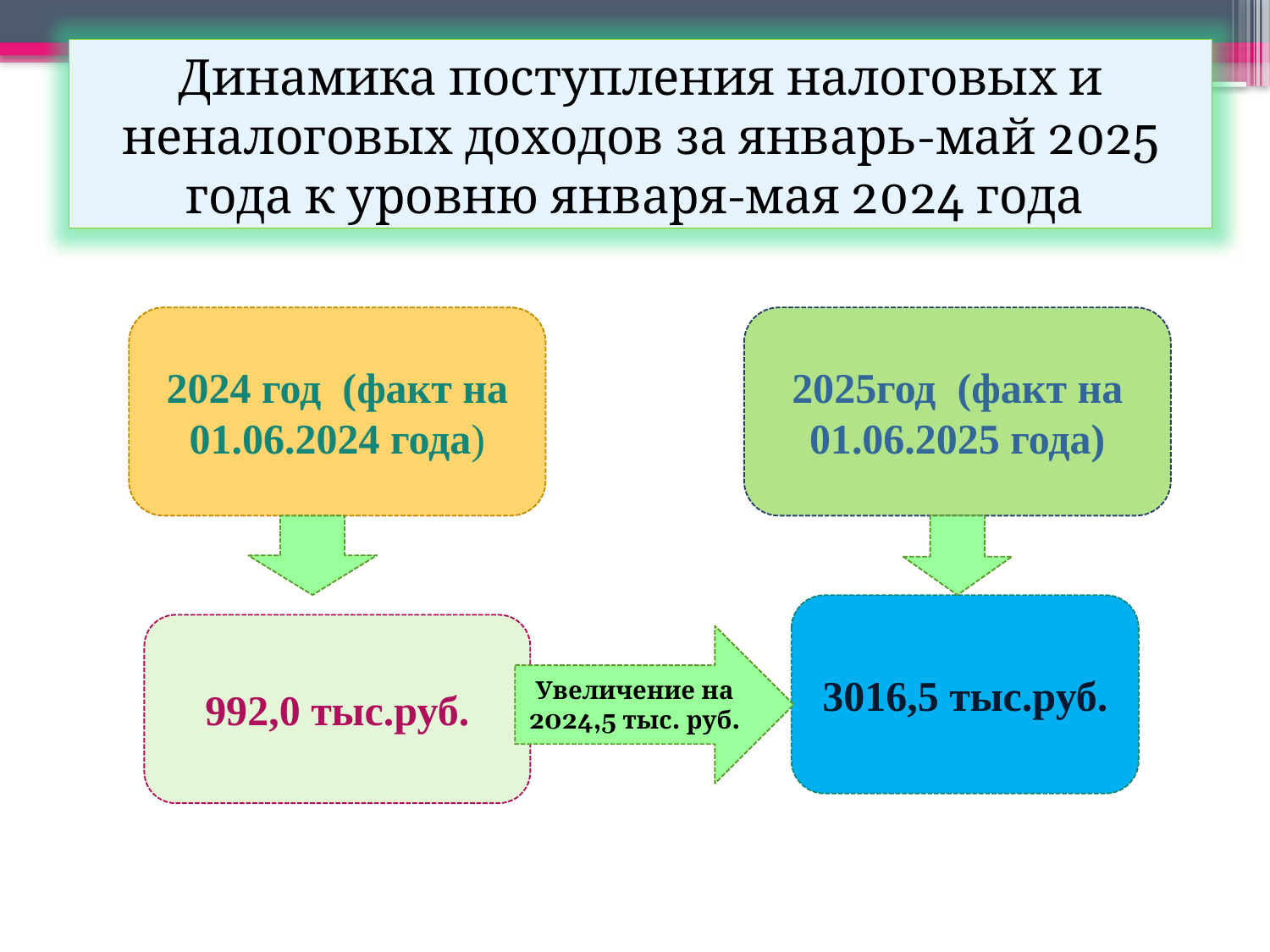

Динамика поступления налоговых и неналоговых доходов за январь-май 2025 года к уровню января-мая 2024 года
2024 год  (факт на 01.06.2024 года)
2025год  (факт на 01.06.2025 года)

3016,5 тыс.руб.
992,0 тыс.руб.
Увеличение на 2024,5 тыс. руб.